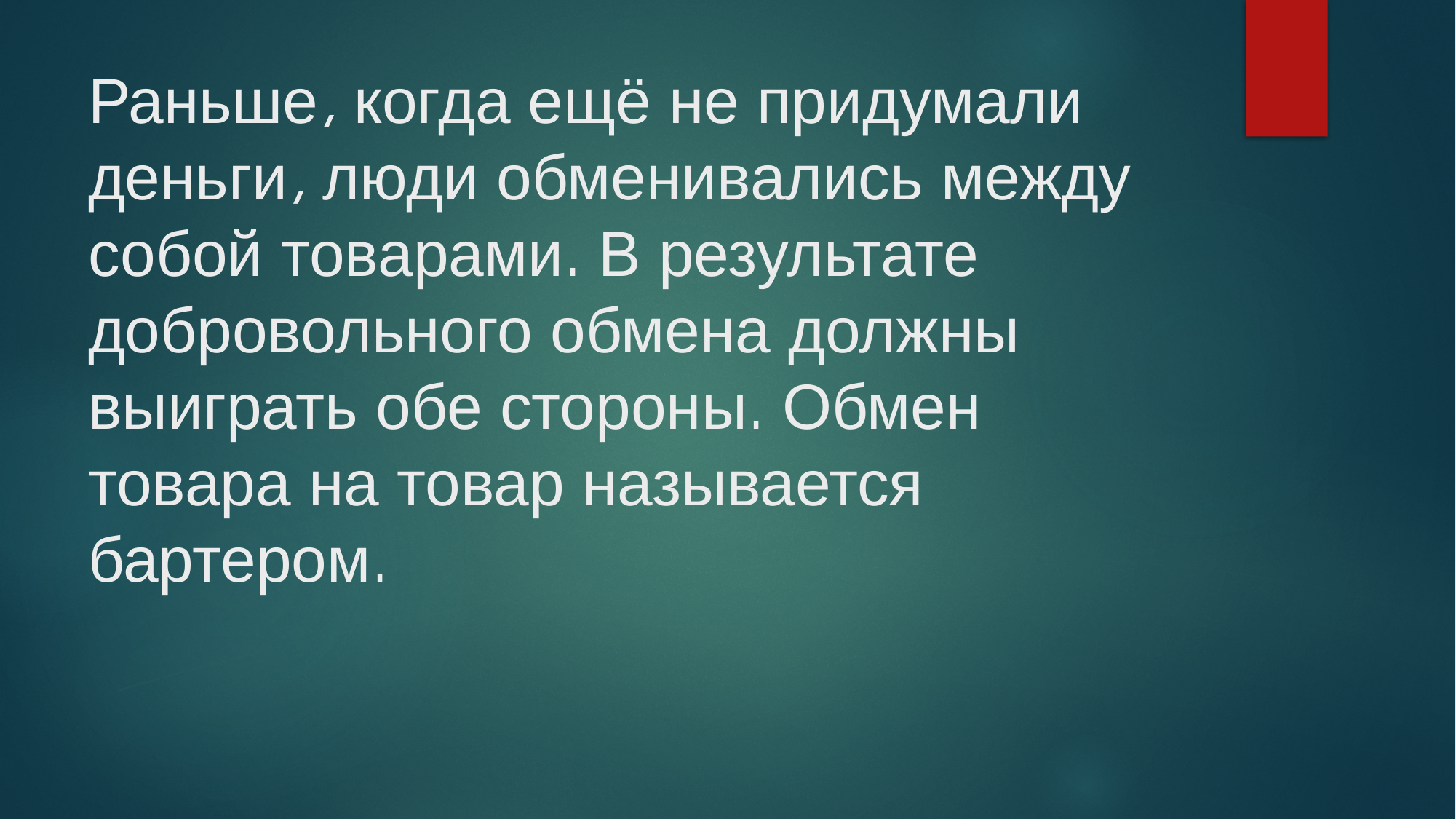

# Раньше, когда ещё не придумали деньги, люди обменивались между собой товарами. В результате добровольного обмена должны выиграть обе стороны. Обмен товара на товар называется бартером.